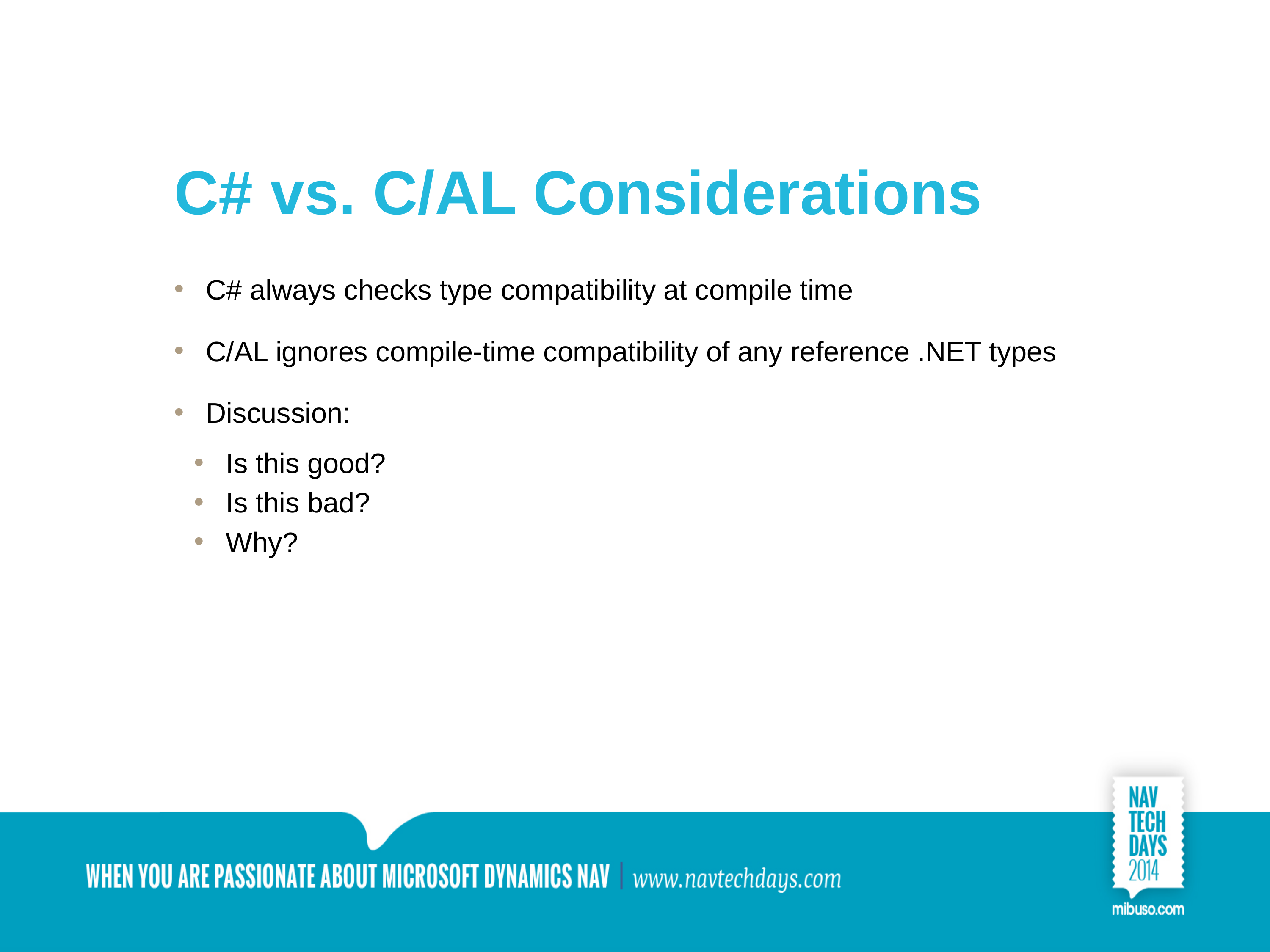

# C# vs. C/AL Considerations
C# always checks type compatibility at compile time
C/AL ignores compile-time compatibility of any reference .NET types
Discussion:
Is this good?
Is this bad?
Why?